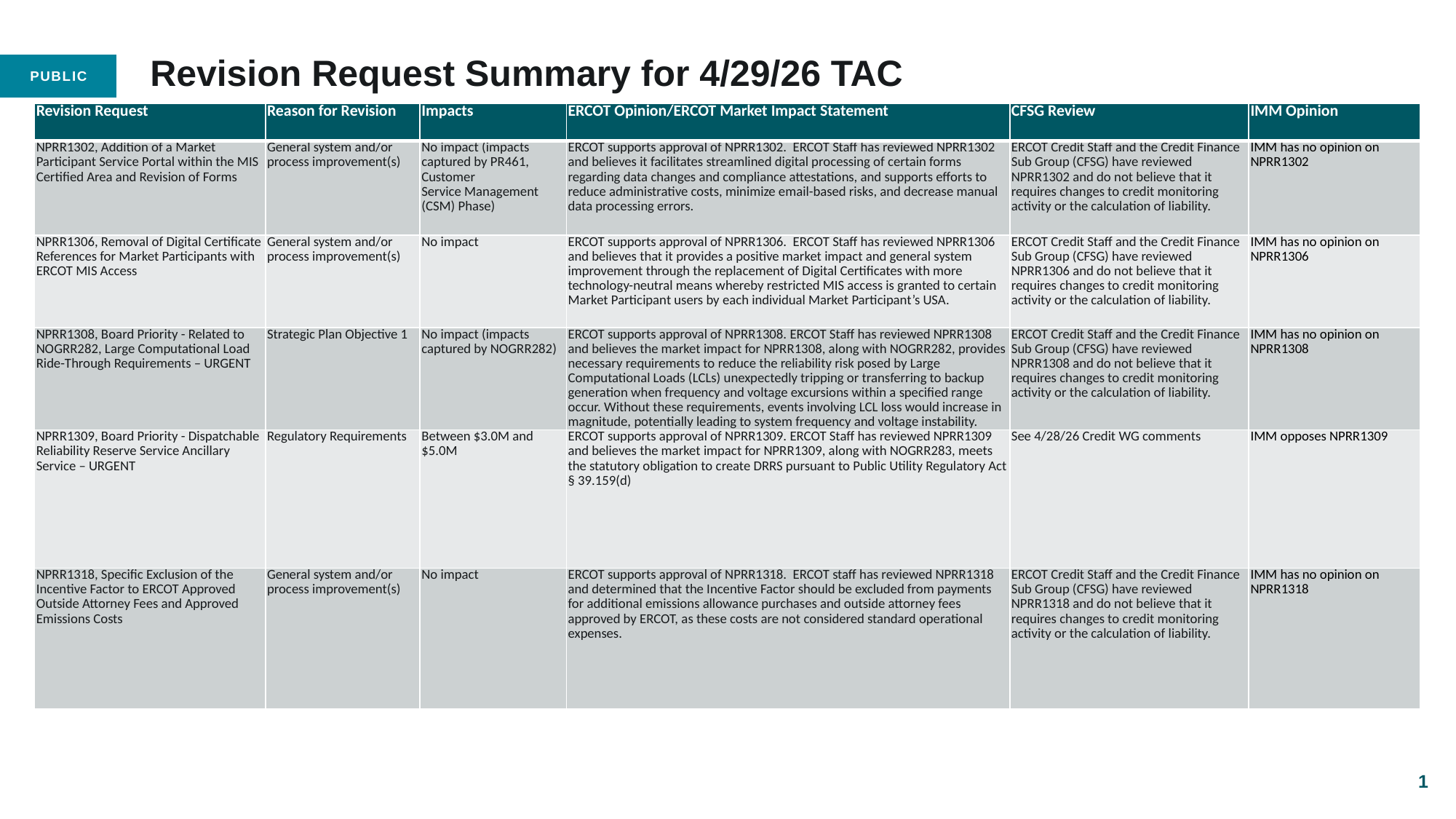

# Revision Request Summary for 4/29/26 TAC
| Revision Request | Reason for Revision | Impacts | ERCOT Opinion/ERCOT Market Impact Statement | CFSG Review | IMM Opinion |
| --- | --- | --- | --- | --- | --- |
| NPRR1302, Addition of a Market Participant Service Portal within the MIS Certified Area and Revision of Forms | General system and/or process improvement(s) | No impact (impacts captured by PR461, Customer Service Management (CSM) Phase) | ERCOT supports approval of NPRR1302. ERCOT Staff has reviewed NPRR1302 and believes it facilitates streamlined digital processing of certain forms regarding data changes and compliance attestations, and supports efforts to reduce administrative costs, minimize email-based risks, and decrease manual data processing errors. | ERCOT Credit Staff and the Credit Finance Sub Group (CFSG) have reviewed NPRR1302 and do not believe that it requires changes to credit monitoring activity or the calculation of liability. | IMM has no opinion on NPRR1302 |
| NPRR1306, Removal of Digital Certificate References for Market Participants with ERCOT MIS Access | General system and/or process improvement(s) | No impact | ERCOT supports approval of NPRR1306. ERCOT Staff has reviewed NPRR1306 and believes that it provides a positive market impact and general system improvement through the replacement of Digital Certificates with more technology-neutral means whereby restricted MIS access is granted to certain Market Participant users by each individual Market Participant’s USA. | ERCOT Credit Staff and the Credit Finance Sub Group (CFSG) have reviewed NPRR1306 and do not believe that it requires changes to credit monitoring activity or the calculation of liability. | IMM has no opinion on NPRR1306 |
| NPRR1308, Board Priority - Related to NOGRR282, Large Computational Load Ride-Through Requirements – URGENT | Strategic Plan Objective 1 | No impact (impacts captured by NOGRR282) | ERCOT supports approval of NPRR1308. ERCOT Staff has reviewed NPRR1308 and believes the market impact for NPRR1308, along with NOGRR282, provides necessary requirements to reduce the reliability risk posed by Large Computational Loads (LCLs) unexpectedly tripping or transferring to backup generation when frequency and voltage excursions within a specified range occur. Without these requirements, events involving LCL loss would increase in magnitude, potentially leading to system frequency and voltage instability. | ERCOT Credit Staff and the Credit Finance Sub Group (CFSG) have reviewed NPRR1308 and do not believe that it requires changes to credit monitoring activity or the calculation of liability. | IMM has no opinion on NPRR1308 |
| NPRR1309, Board Priority - Dispatchable Reliability Reserve Service Ancillary Service – URGENT | Regulatory Requirements | Between $3.0M and $5.0M | ERCOT supports approval of NPRR1309. ERCOT Staff has reviewed NPRR1309 and believes the market impact for NPRR1309, along with NOGRR283, meets the statutory obligation to create DRRS pursuant to Public Utility Regulatory Act § 39.159(d) | See 4/28/26 Credit WG comments | IMM opposes NPRR1309 |
| NPRR1318, Specific Exclusion of the Incentive Factor to ERCOT Approved Outside Attorney Fees and Approved Emissions Costs | General system and/or process improvement(s) | No impact | ERCOT supports approval of NPRR1318. ERCOT staff has reviewed NPRR1318 and determined that the Incentive Factor should be excluded from payments for additional emissions allowance purchases and outside attorney fees approved by ERCOT, as these costs are not considered standard operational expenses. | ERCOT Credit Staff and the Credit Finance Sub Group (CFSG) have reviewed NPRR1318 and do not believe that it requires changes to credit monitoring activity or the calculation of liability. | IMM has no opinion on NPRR1318 |

1